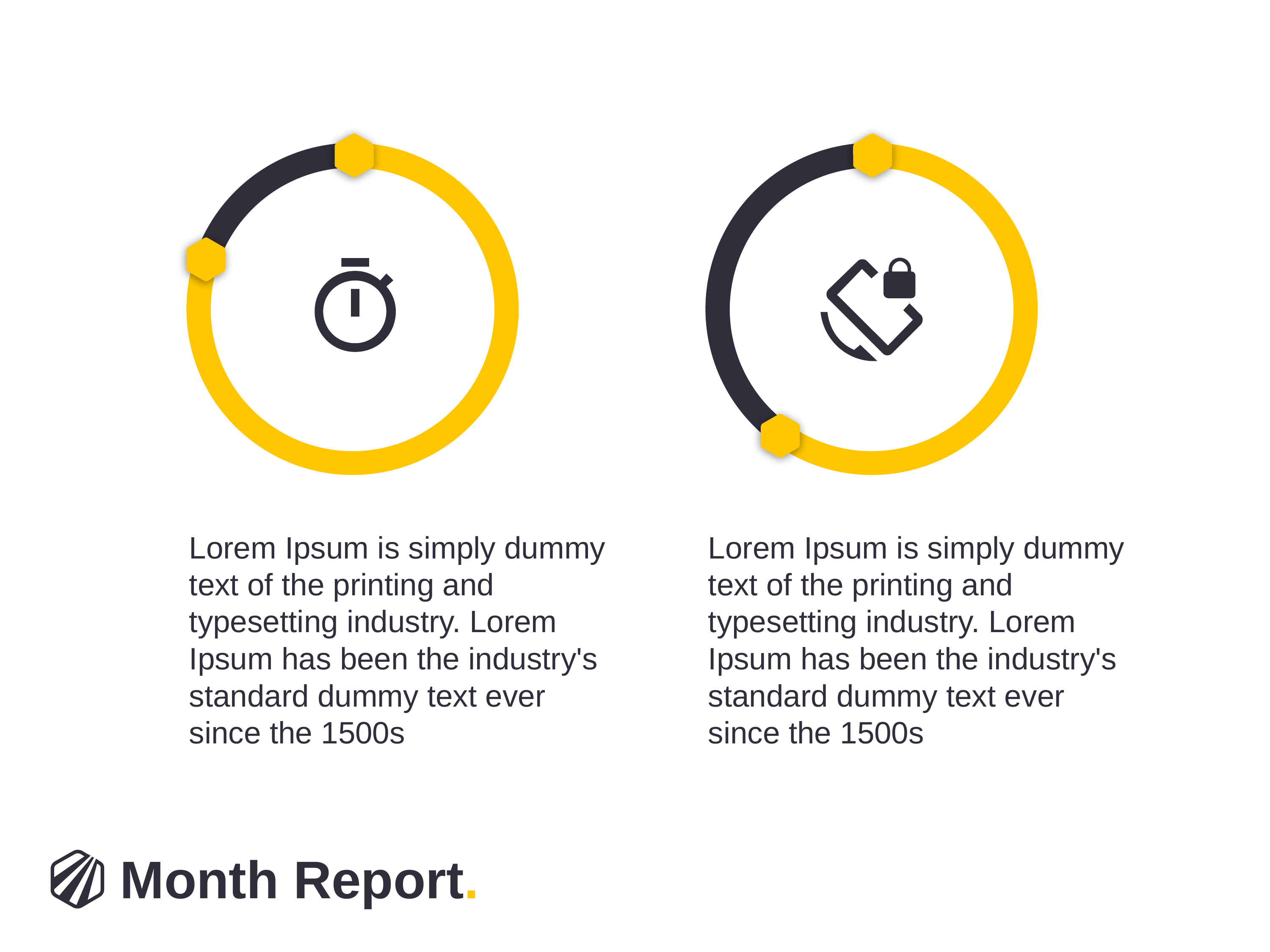

### Chart

| Category | Region 1 |
|---|---|
| April | 80.0 |
| May | 20.0 |

Lorem Ipsum is simply dummy text of the printing and typesetting industry. Lorem Ipsum has been the industry's standard dummy text ever since the 1500s

### Chart

| Category | Region 1 |
|---|---|
| April | 60.0 |
| May | 40.0 |

Lorem Ipsum is simply dummy text of the printing and typesetting industry. Lorem Ipsum has been the industry's standard dummy text ever since the 1500s